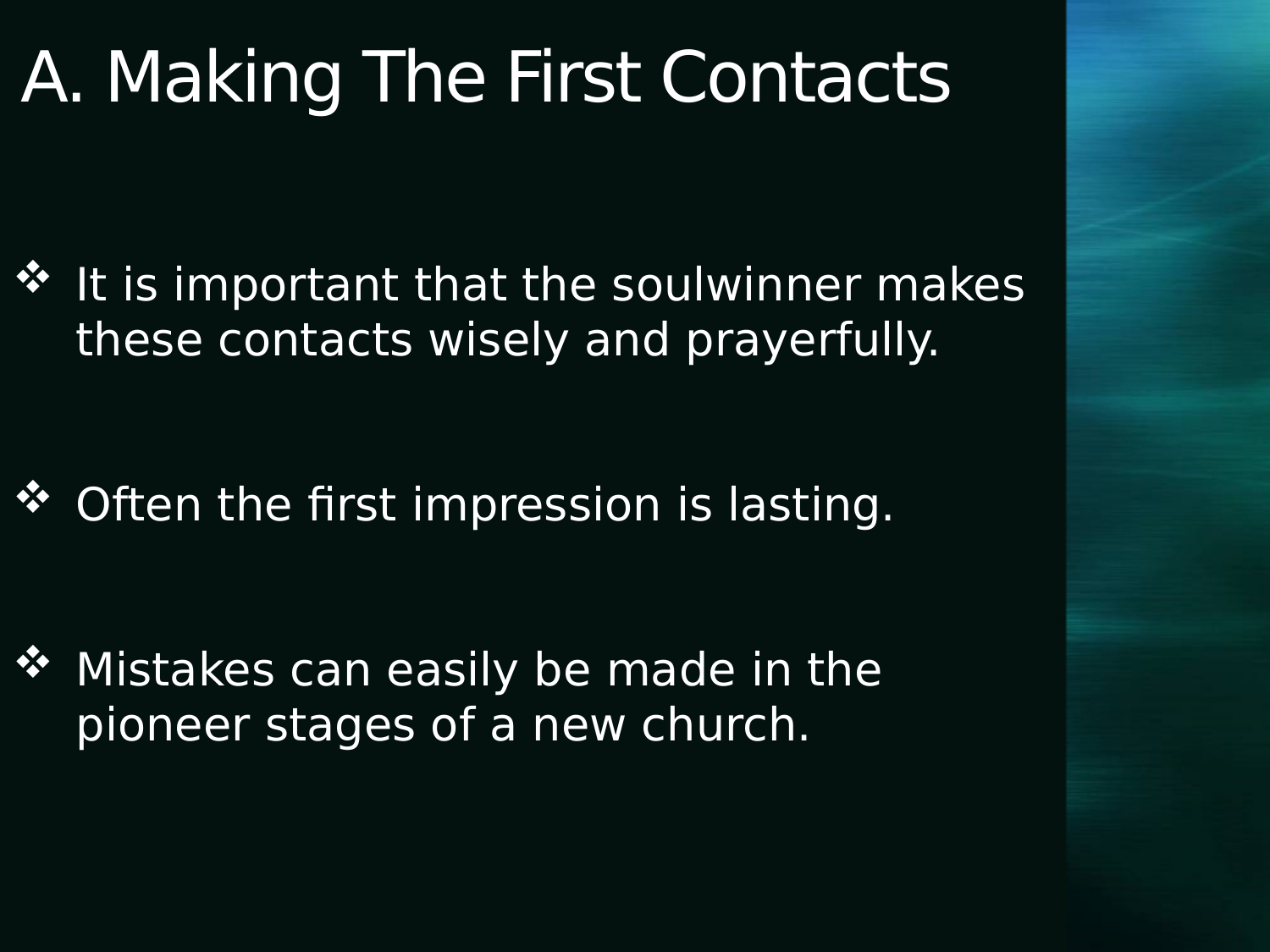

# A. Making The First Contacts
It is important that the soulwinner makes these contacts wisely and prayerfully.

Often the first impression is lasting.

Mistakes can easily be made in the pioneer stages of a new church.